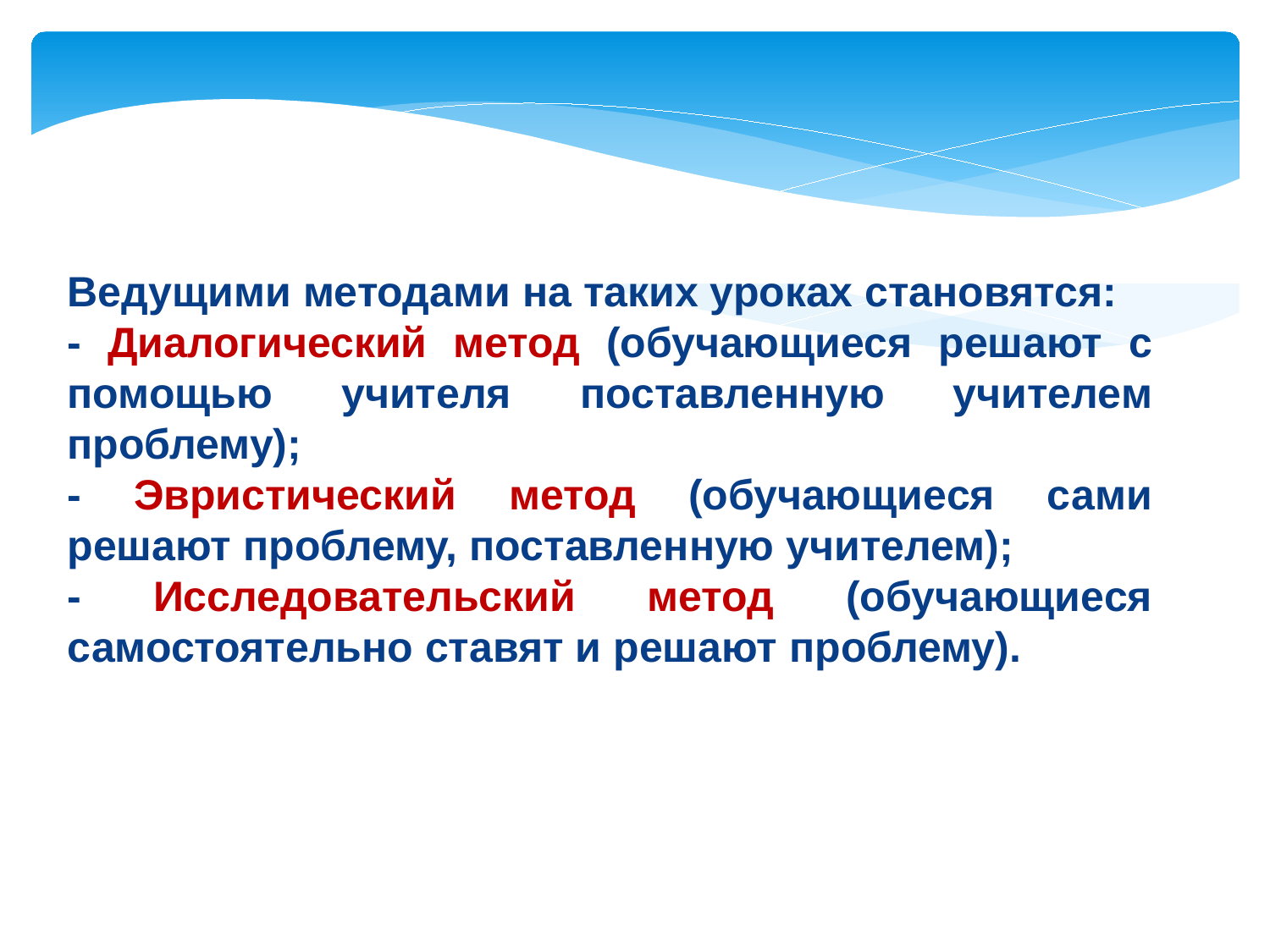

Ведущими методами на таких уроках становятся:
- Диалогический метод (обучающиеся решают с помощью учителя поставленную учителем проблему);
- Эвристический метод (обучающиеся сами решают проблему, поставленную учителем);
- Исследовательский метод (обучающиеся самостоятельно ставят и решают проблему).